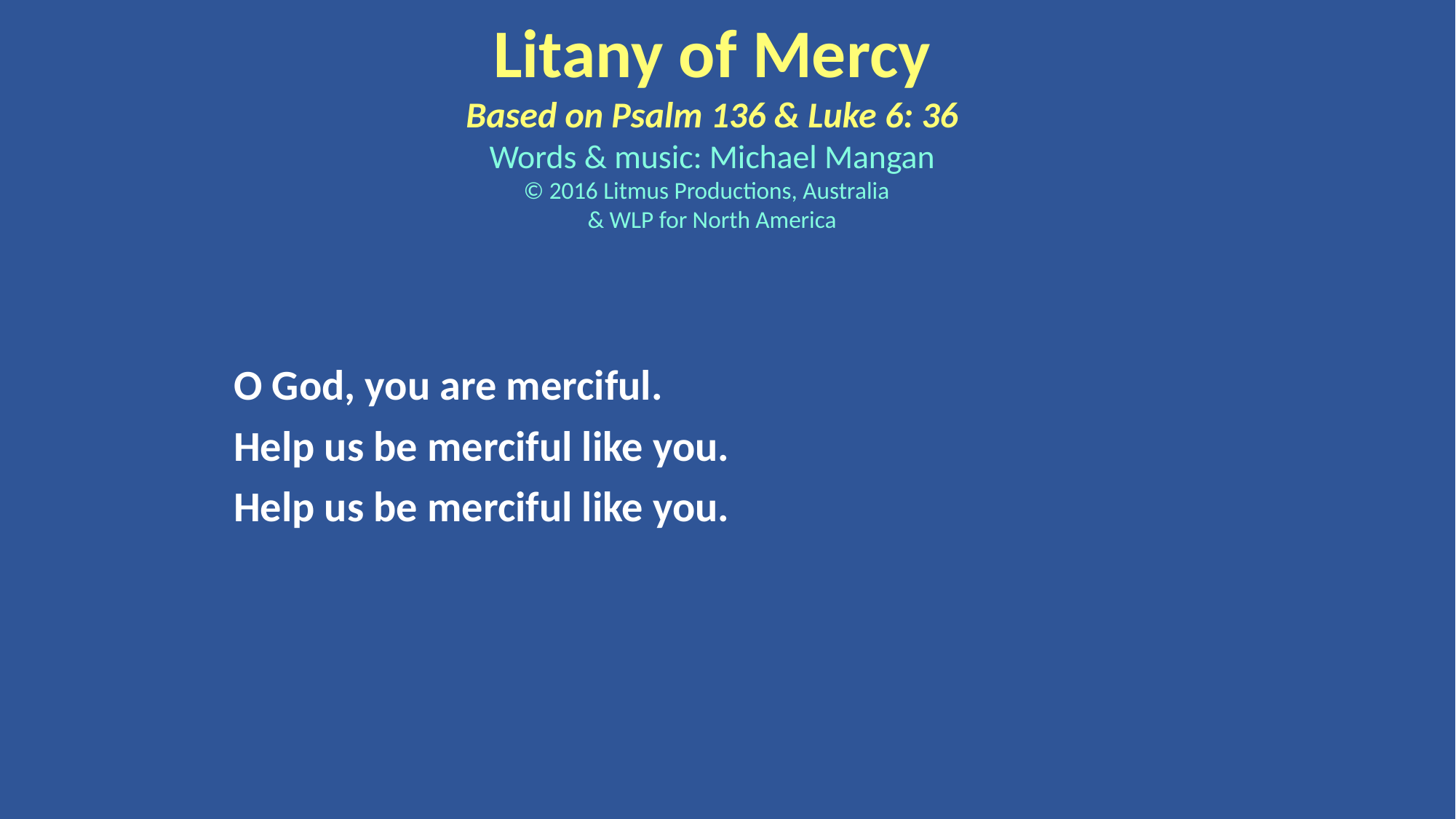

Litany of Mercy
Based on Psalm 136 & Luke 6: 36
Words & music: Michael Mangan
© 2016 Litmus Productions, Australia
& WLP for North America
O God, you are merciful.
Help us be merciful like you.
Help us be merciful like you.